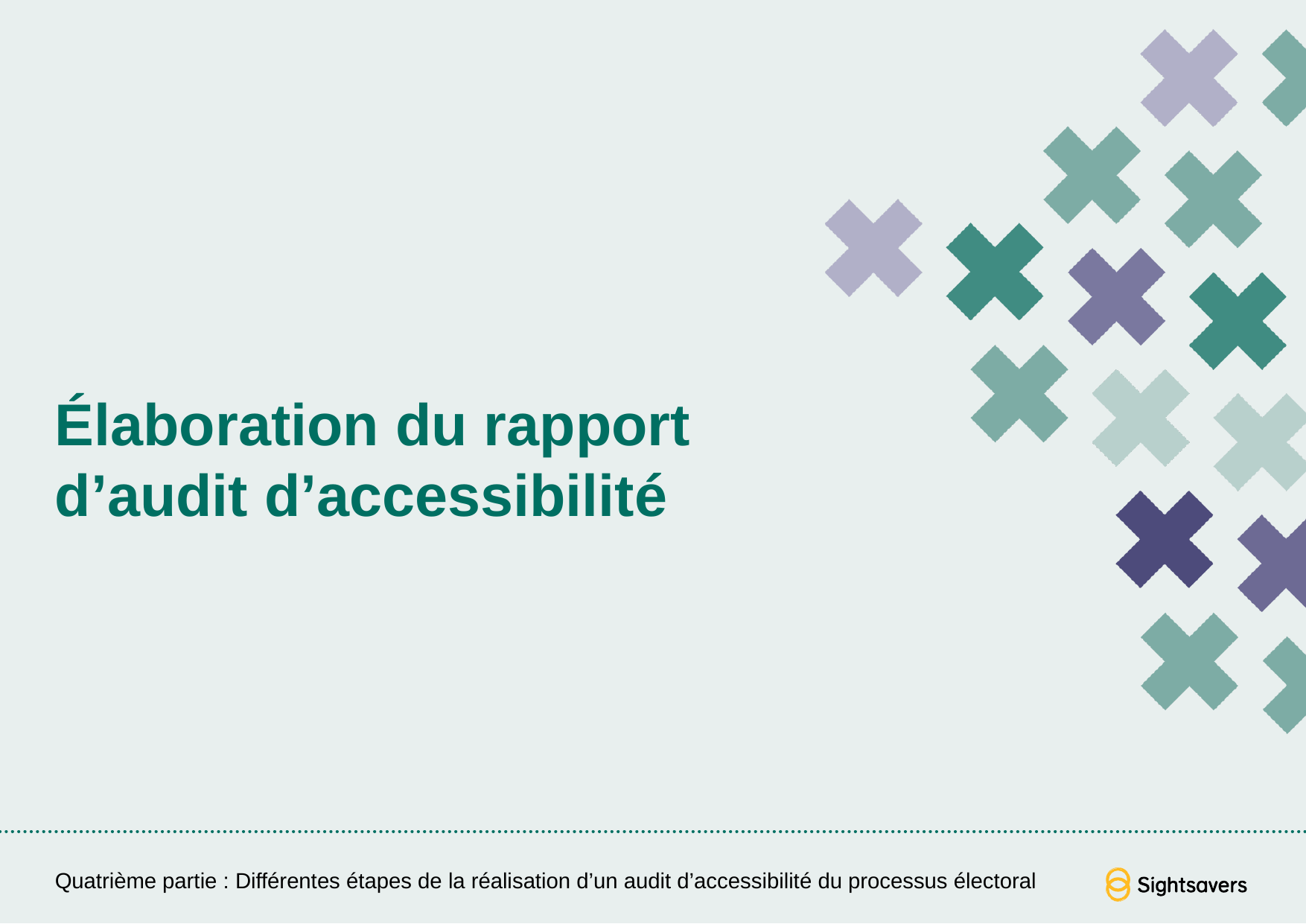

# Élaboration du rapport d’audit d’accessibilité
Quatrième partie : Différentes étapes de la réalisation d’un audit d’accessibilité du processus électoral